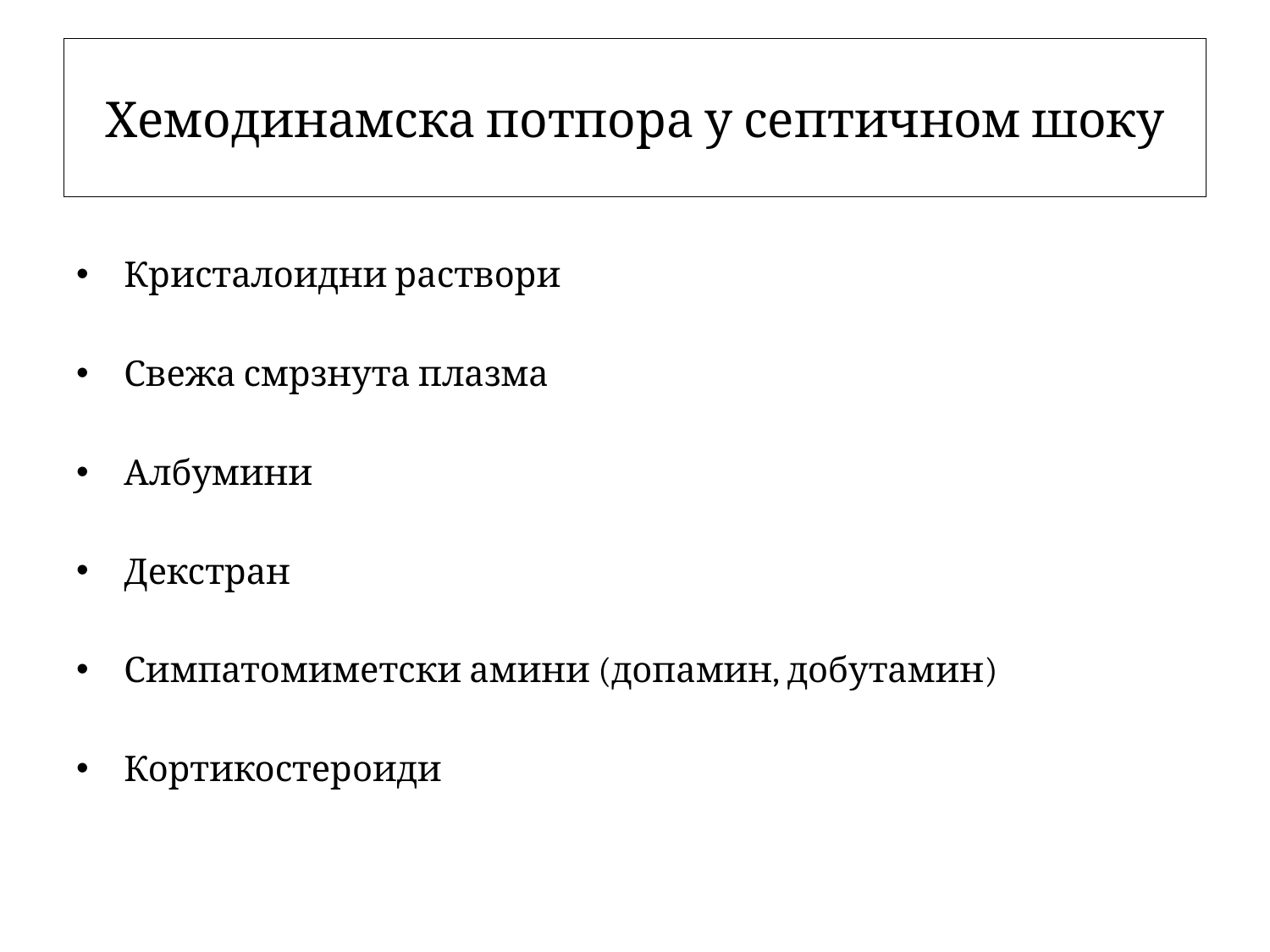

# Хемодинамска потпора у септичном шоку
Кристалоидни раствори

Свежа смрзнута плазма

Албумини

Декстран

Симпатомиметски амини (допамин, добутамин)

Кортикостероиди